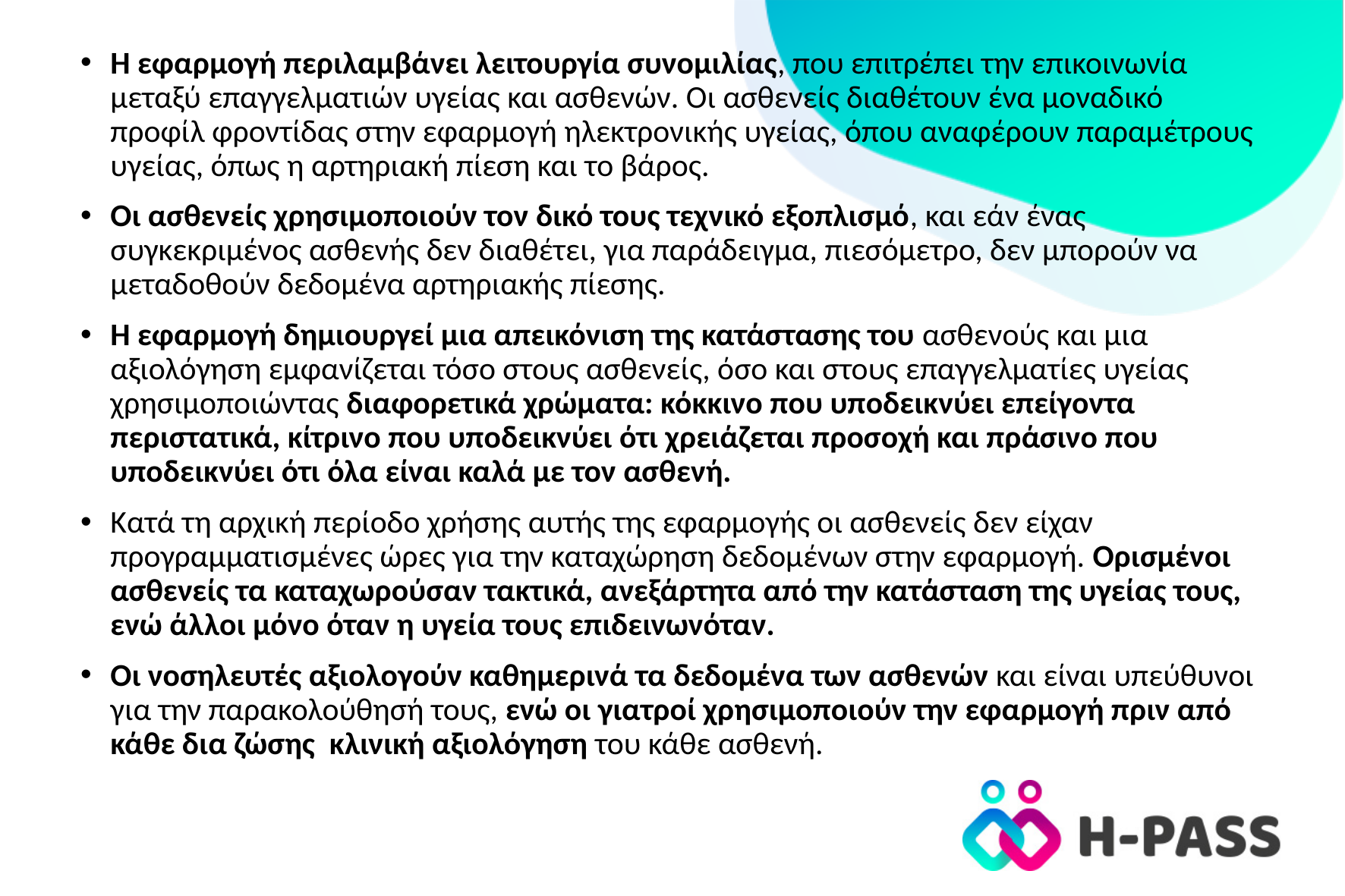

Η εφαρμογή περιλαμβάνει λειτουργία συνομιλίας, που επιτρέπει την επικοινωνία μεταξύ επαγγελματιών υγείας και ασθενών. Οι ασθενείς διαθέτουν ένα μοναδικό προφίλ φροντίδας στην εφαρμογή ηλεκτρονικής υγείας, όπου αναφέρουν παραμέτρους υγείας, όπως η αρτηριακή πίεση και το βάρος.
Οι ασθενείς χρησιμοποιούν τον δικό τους τεχνικό εξοπλισμό, και εάν ένας συγκεκριμένος ασθενής δεν διαθέτει, για παράδειγμα, πιεσόμετρο, δεν μπορούν να μεταδοθούν δεδομένα αρτηριακής πίεσης.
Η εφαρμογή δημιουργεί μια απεικόνιση της κατάστασης του ασθενούς και μια αξιολόγηση εμφανίζεται τόσο στους ασθενείς, όσο και στους επαγγελματίες υγείας χρησιμοποιώντας διαφορετικά χρώματα: κόκκινο που υποδεικνύει επείγοντα περιστατικά, κίτρινο που υποδεικνύει ότι χρειάζεται προσοχή και πράσινο που υποδεικνύει ότι όλα είναι καλά με τον ασθενή.
Κατά τη αρχική περίοδο χρήσης αυτής της εφαρμογής οι ασθενείς δεν είχαν προγραμματισμένες ώρες για την καταχώρηση δεδομένων στην εφαρμογή. Ορισμένοι ασθενείς τα καταχωρούσαν τακτικά, ανεξάρτητα από την κατάσταση της υγείας τους, ενώ άλλοι μόνο όταν η υγεία τους επιδεινωνόταν.
Οι νοσηλευτές αξιολογούν καθημερινά τα δεδομένα των ασθενών και είναι υπεύθυνοι για την παρακολούθησή τους, ενώ οι γιατροί χρησιμοποιούν την εφαρμογή πριν από κάθε δια ζώσης  κλινική αξιολόγηση του κάθε ασθενή.